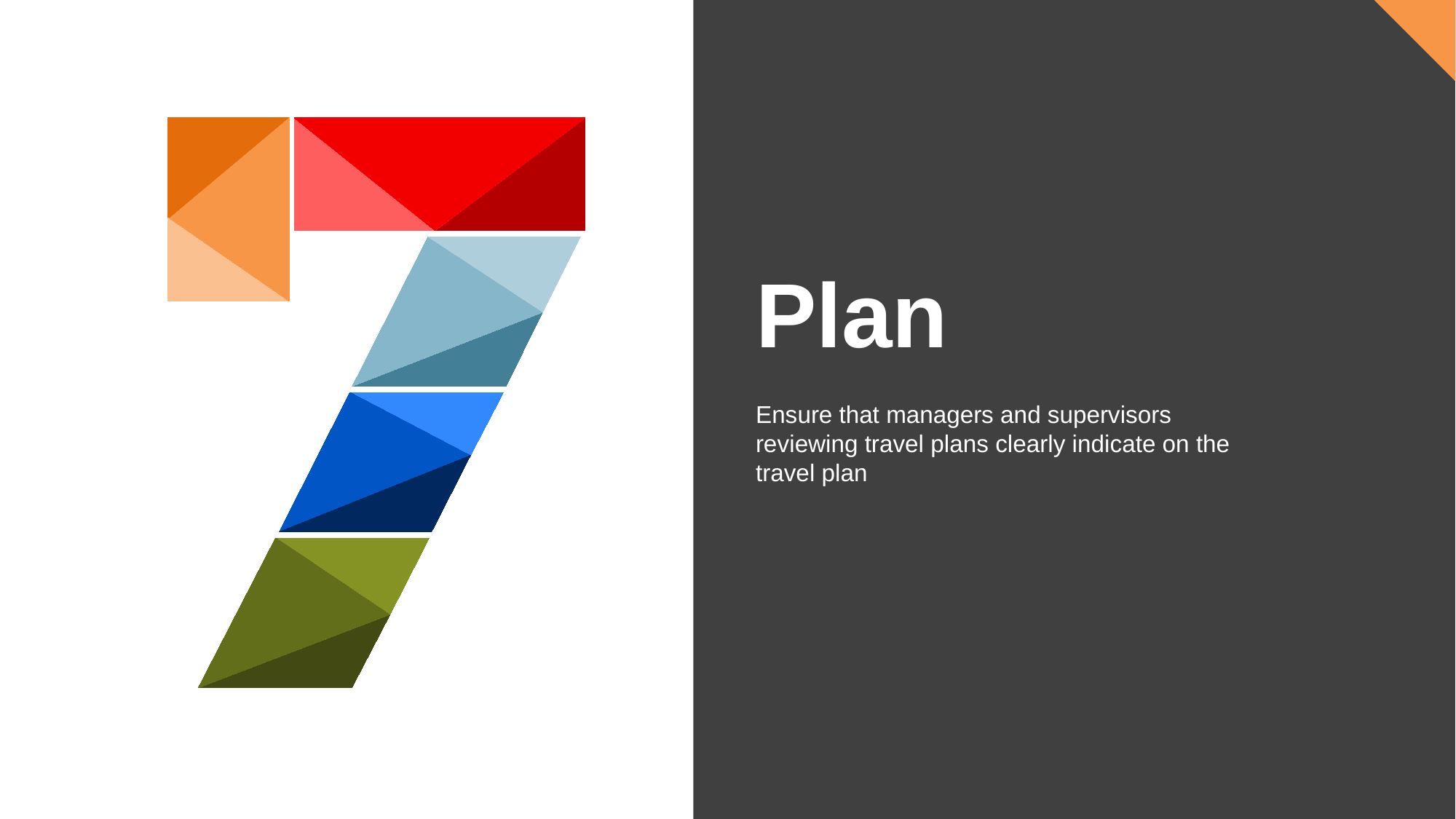

Plan
Ensure that managers and supervisors reviewing travel plans clearly indicate on the travel plan